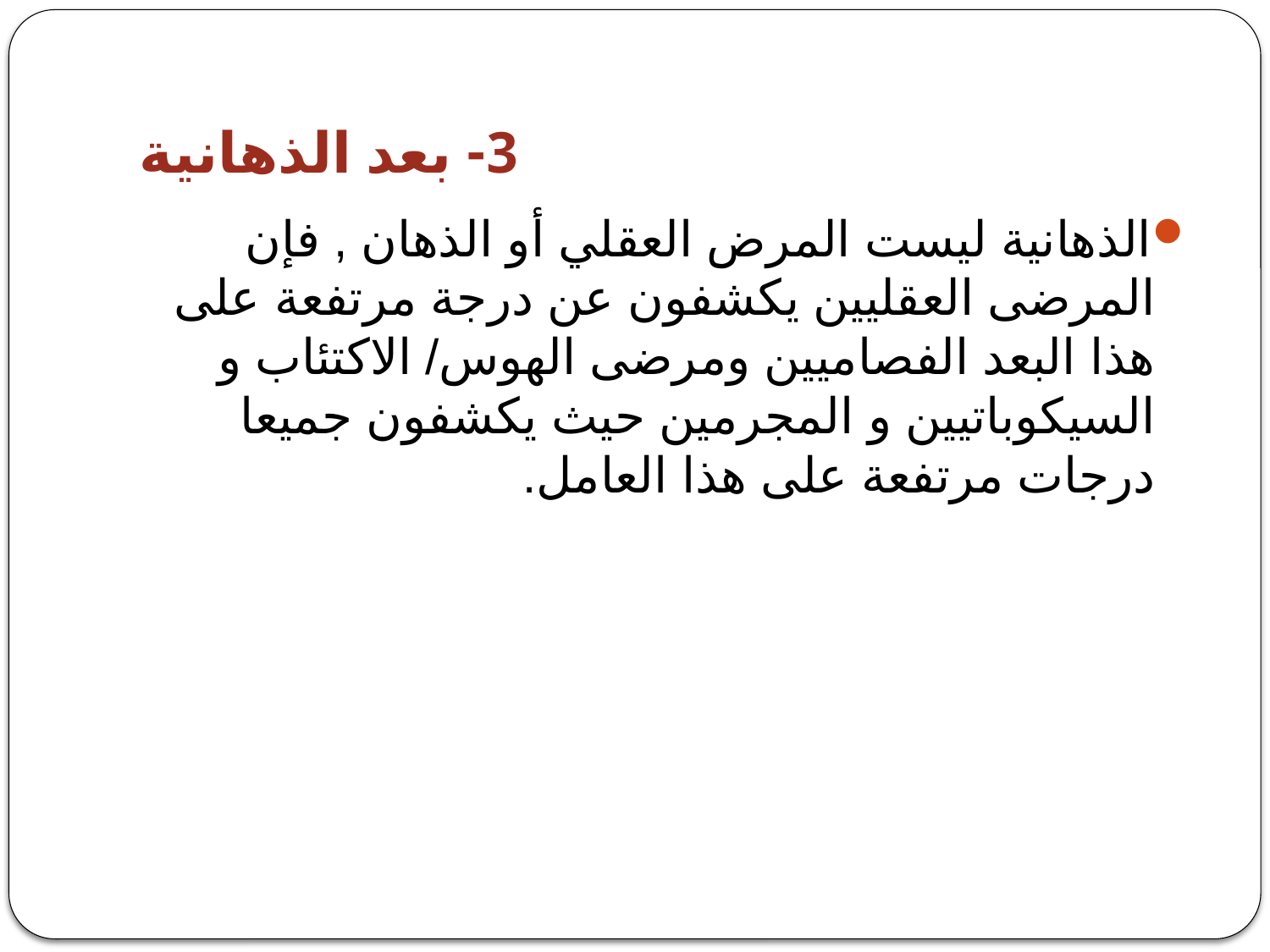

# 3- بعد الذهانية
الذهانية ليست المرض العقلي أو الذهان , فإن المرضى العقليين يكشفون عن درجة مرتفعة على هذا البعد الفصاميين ومرضى الهوس/ الاكتئاب و السيكوباتيين و المجرمين حيث يكشفون جميعا درجات مرتفعة على هذا العامل.